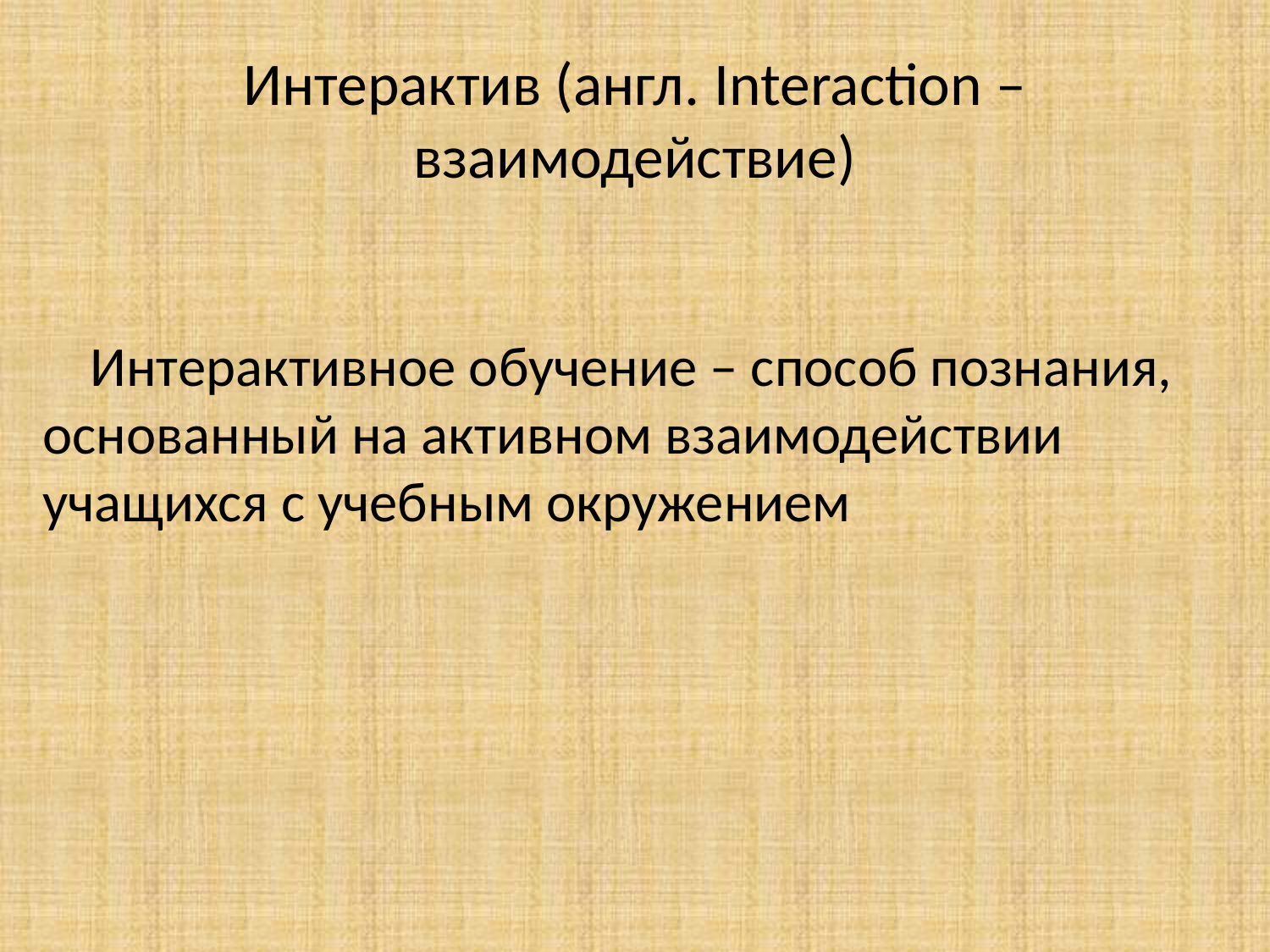

# Интерактив (англ. Interaction – взаимодействие)
Интерактивное обучение – способ познания, основанный на активном взаимодействии учащихся с учебным окружением